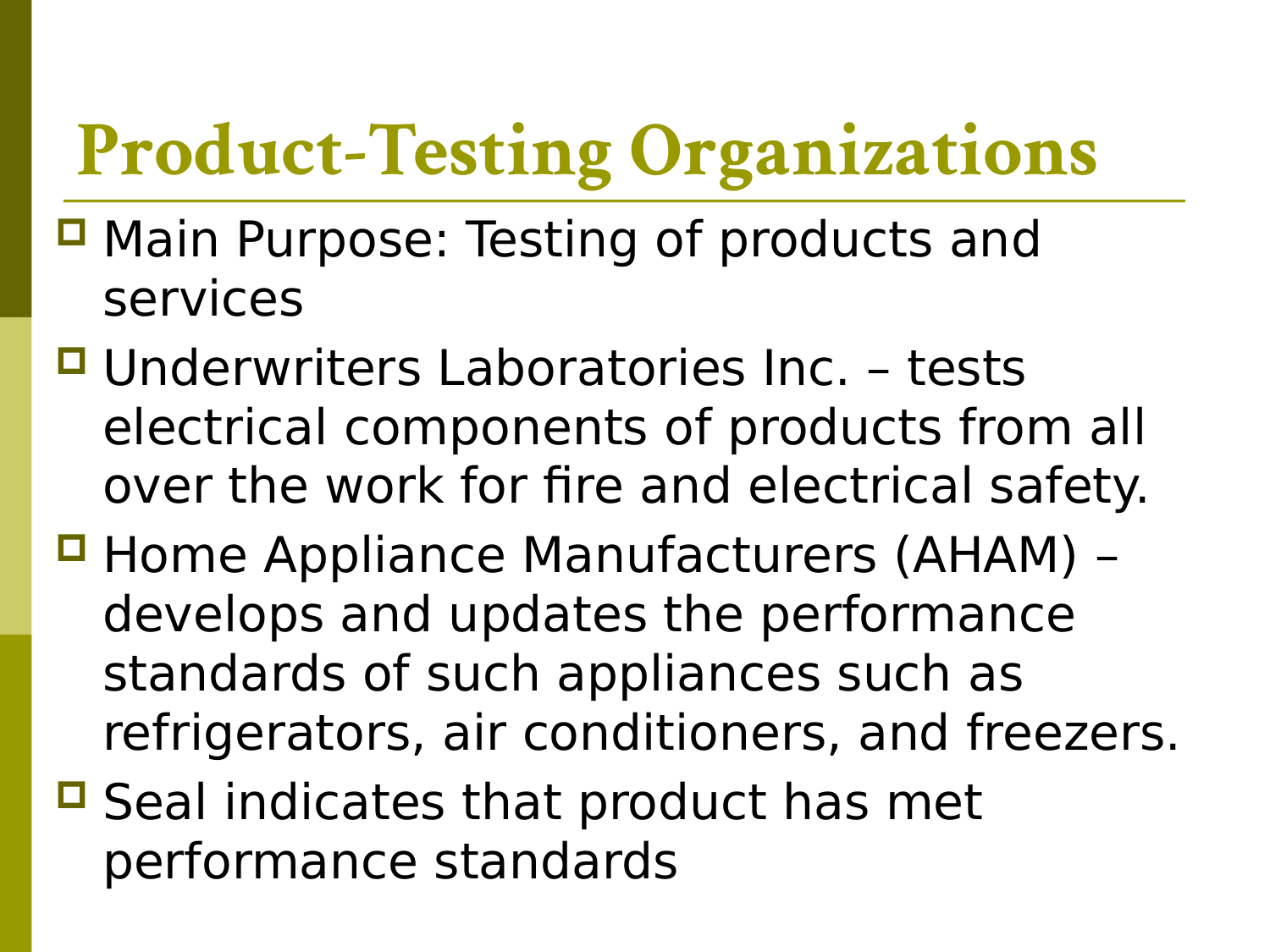

# Product-Testing Organizations
Main Purpose: Testing of products and services
Underwriters Laboratories Inc. – tests electrical components of products from all over the work for fire and electrical safety.
Home Appliance Manufacturers (AHAM) – develops and updates the performance standards of such appliances such as refrigerators, air conditioners, and freezers.
Seal indicates that product has met performance standards